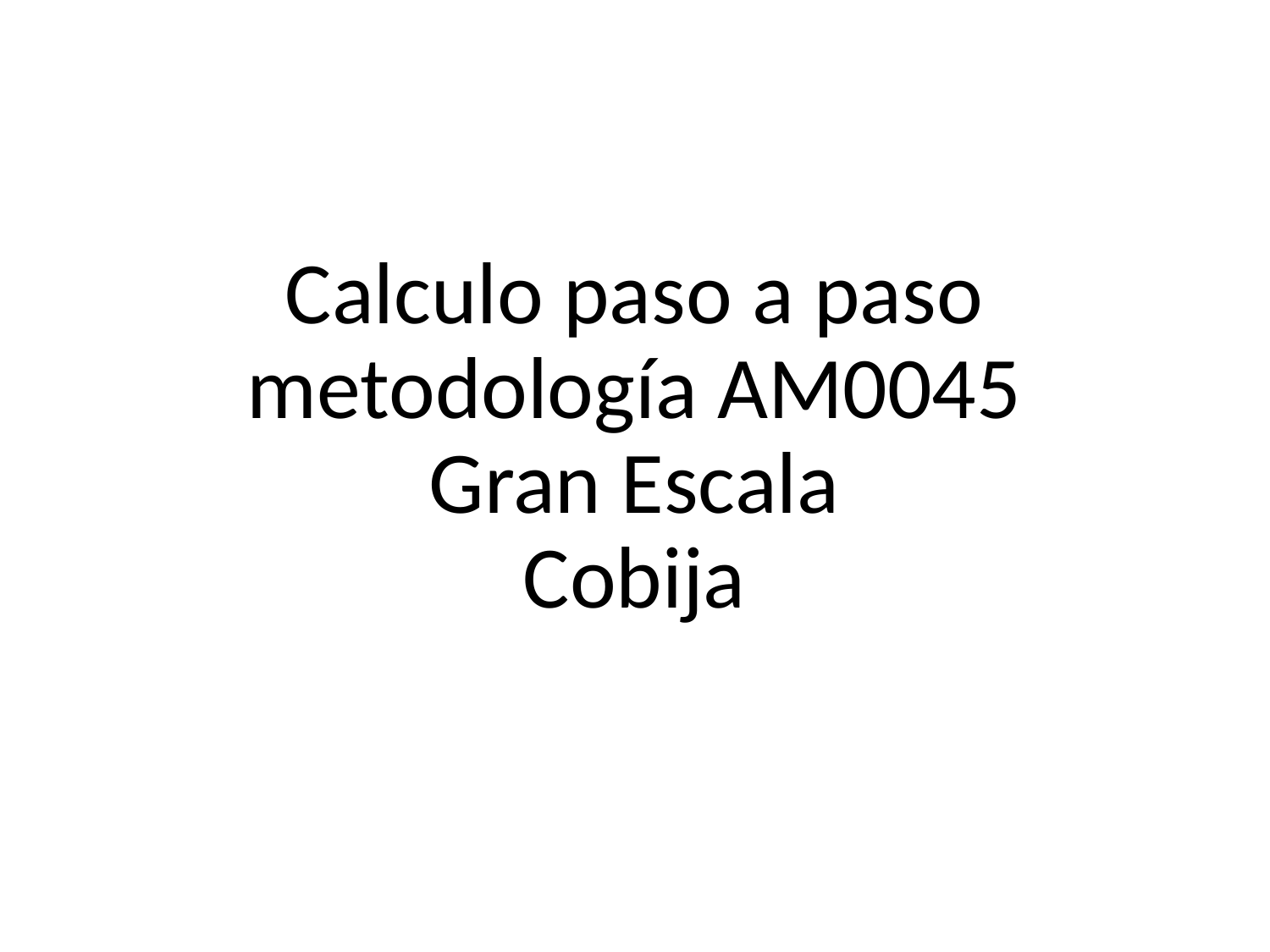

# Calculo paso a paso metodología AM0045 Gran Escala Cobija